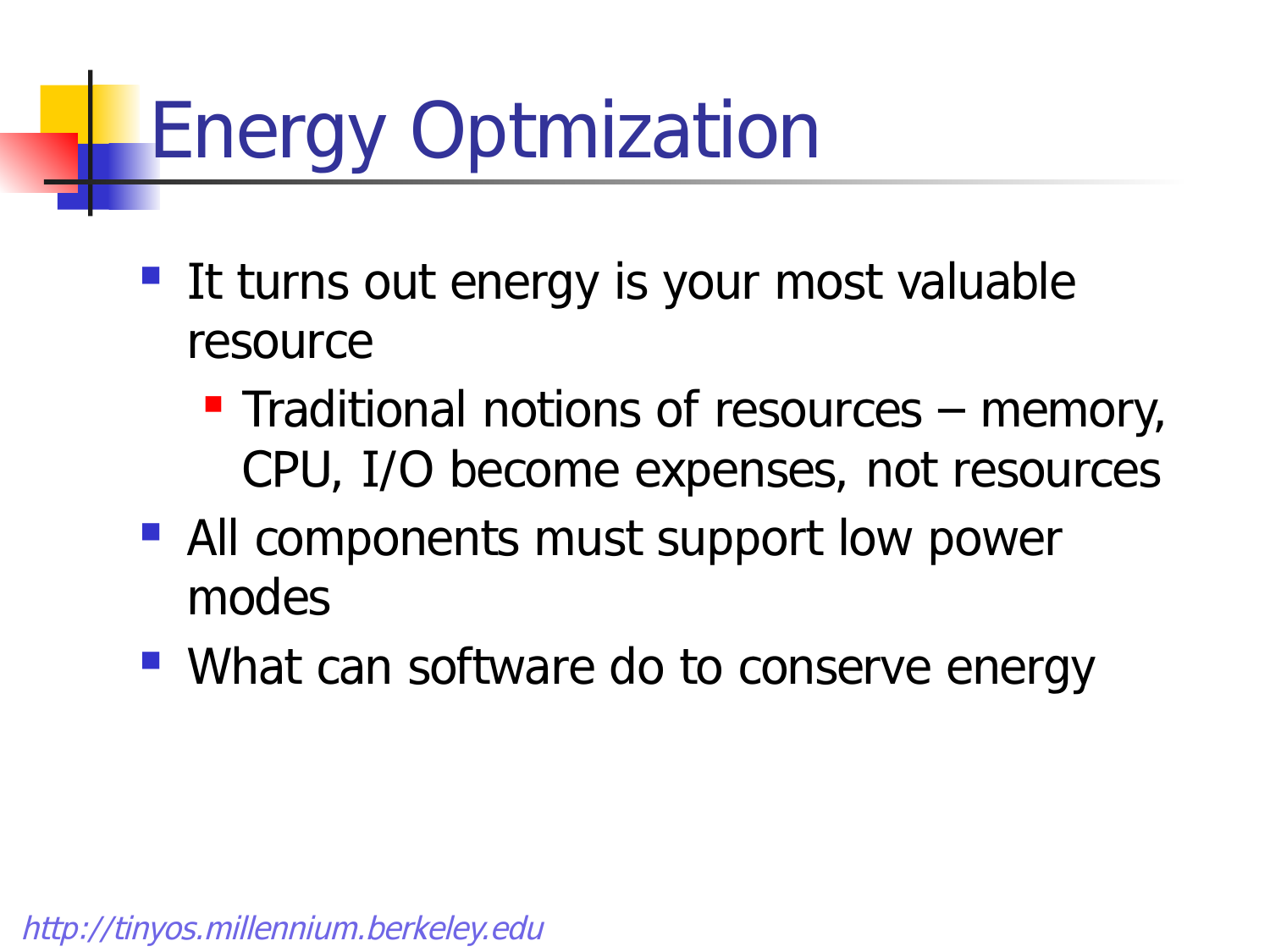

# Energy Optmization
It turns out energy is your most valuable resource
Traditional notions of resources – memory, CPU, I/O become expenses, not resources
All components must support low power modes
What can software do to conserve energy
http://tinyos.millennium.berkeley.edu